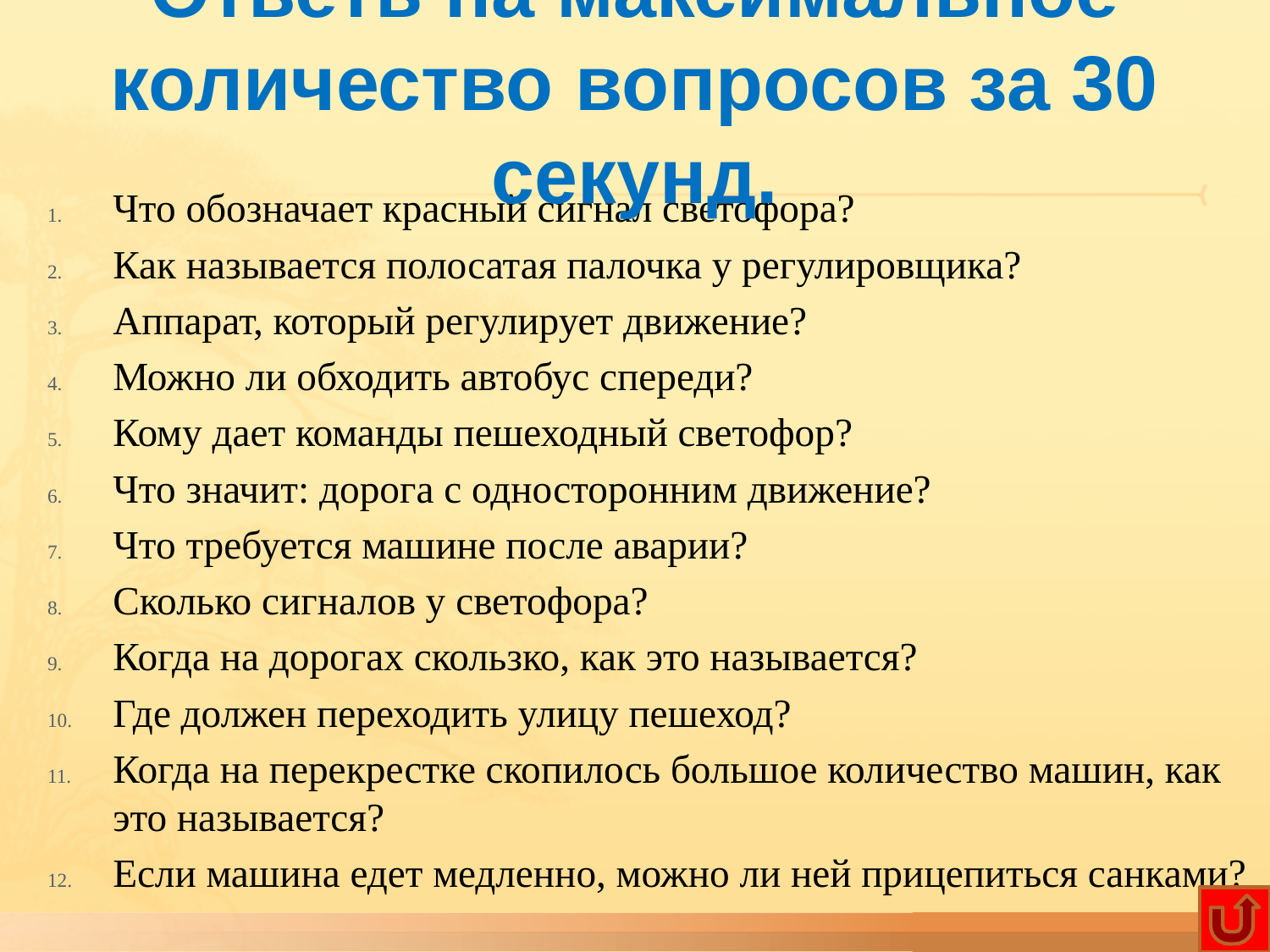

# Ответь на максимальное количество вопросов за 30 секунд.
Что обозначает красный сигнал светофора?
Как называется полосатая палочка у регулировщика?
Аппарат, который регулирует движение?
Можно ли обходить автобус спереди?
Кому дает команды пешеходный светофор?
Что значит: дорога с односторонним движение?
Что требуется машине после аварии?
Сколько сигналов у светофора?
Когда на дорогах скользко, как это называется?
Где должен переходить улицу пешеход?
Когда на перекрестке скопилось большое количество машин, как это называется?
Если машина едет медленно, можно ли ней прицепиться санками?